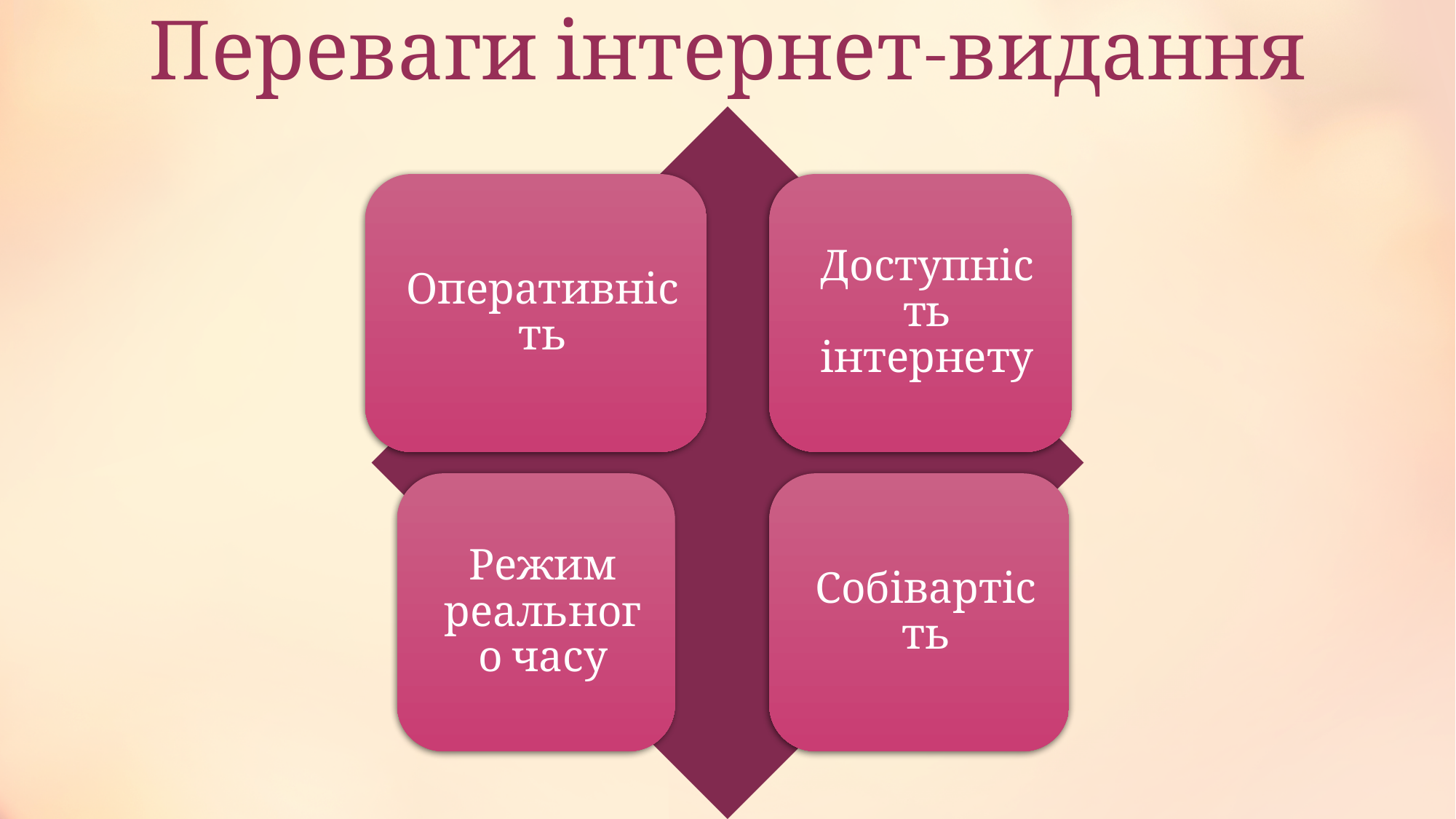

# Переваги інтернет-видання
Оперативність
Доступність інтернету
Режим реального часу
Собівартість